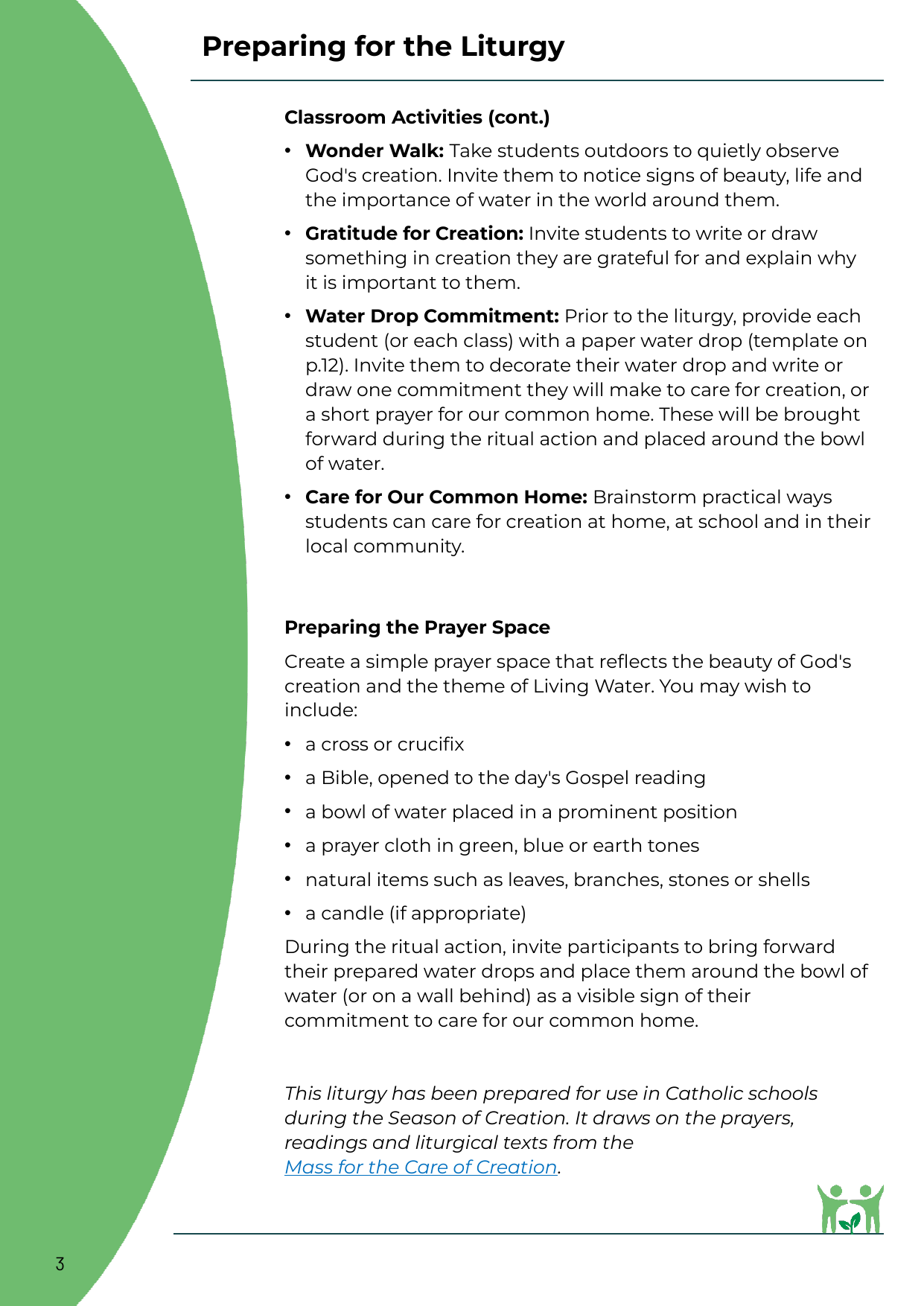

Preparing for the Liturgy
Classroom Activities (cont.)
Wonder Walk: Take students outdoors to quietly observe God's creation. Invite them to notice signs of beauty, life and the importance of water in the world around them.
Gratitude for Creation: Invite students to write or draw something in creation they are grateful for and explain why it is important to them.
Water Drop Commitment: Prior to the liturgy, provide each student (or each class) with a paper water drop (template on p.12). Invite them to decorate their water drop and write or draw one commitment they will make to care for creation, or a short prayer for our common home. These will be brought forward during the ritual action and placed around the bowl of water.
Care for Our Common Home: Brainstorm practical ways students can care for creation at home, at school and in their local community.

Preparing the Prayer Space
Create a simple prayer space that reflects the beauty of God's creation and the theme of Living Water. You may wish to include:
a cross or crucifix
a Bible, opened to the day's Gospel reading
a bowl of water placed in a prominent position
a prayer cloth in green, blue or earth tones
natural items such as leaves, branches, stones or shells
a candle (if appropriate)
During the ritual action, invite participants to bring forward their prepared water drops and place them around the bowl of water (or on a wall behind) as a visible sign of their commitment to care for our common home.

This liturgy has been prepared for use in Catholic schools during the Season of Creation. It draws on the prayers, readings and liturgical texts from the Mass for the Care of Creation.
3